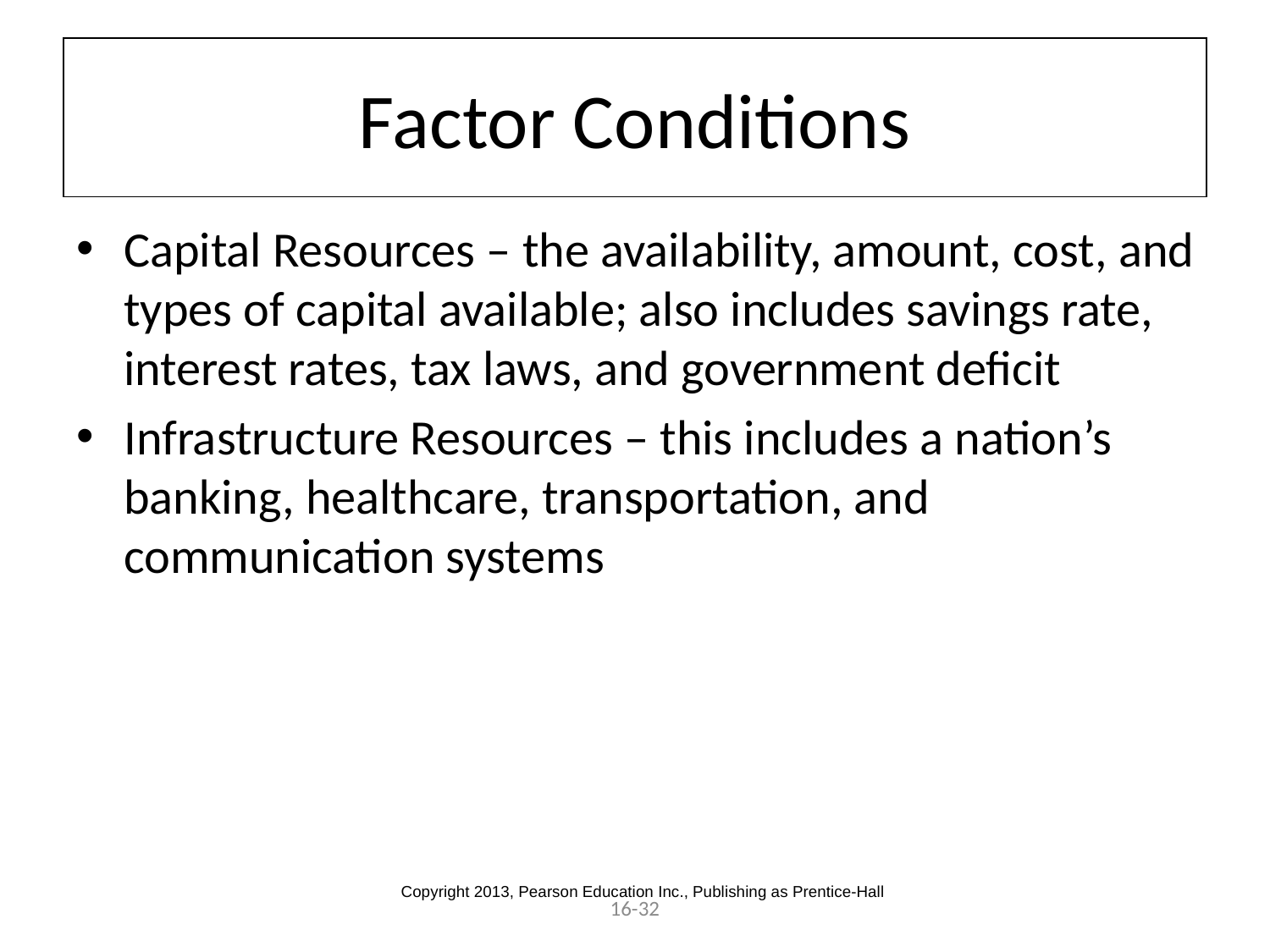

# Factor Conditions
Capital Resources – the availability, amount, cost, and types of capital available; also includes savings rate, interest rates, tax laws, and government deficit
Infrastructure Resources – this includes a nation’s banking, healthcare, transportation, and communication systems
Copyright 2013, Pearson Education Inc., Publishing as Prentice-Hall

16-32